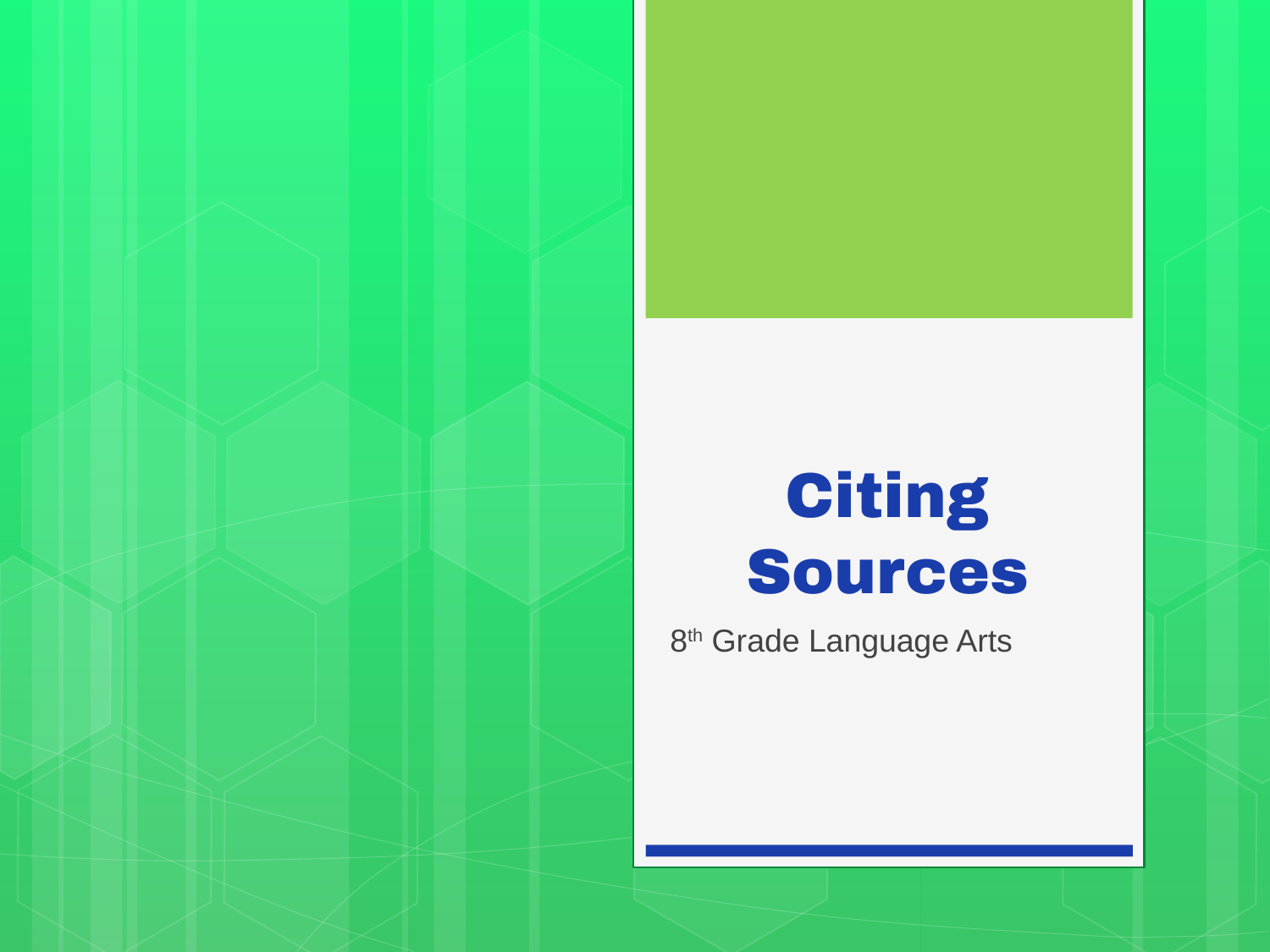

# Citing Sources
8th Grade Language Arts